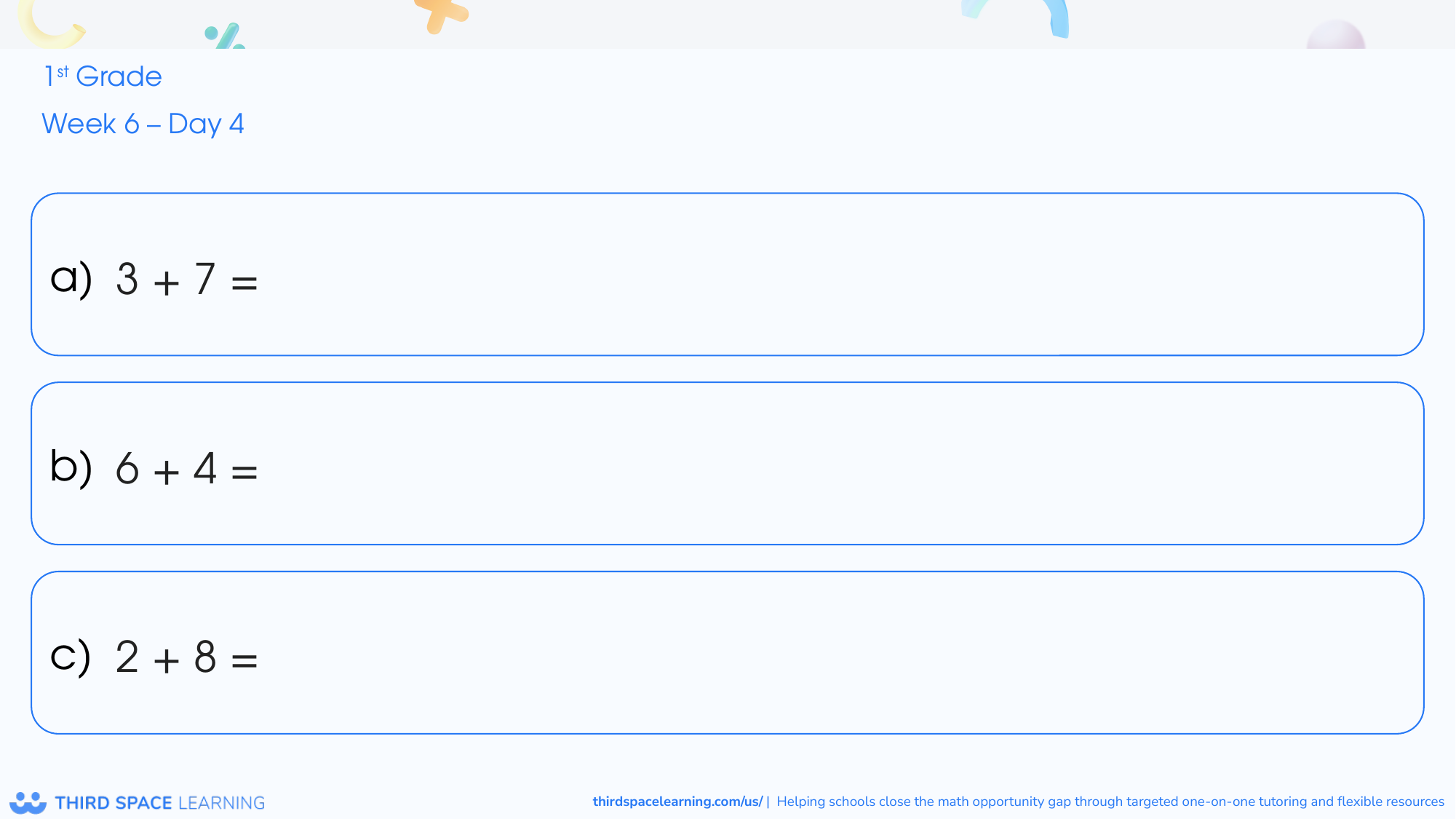

1st Grade
Week 6 – Day 4
3 + 7 =
6 + 4 =
2 + 8 =